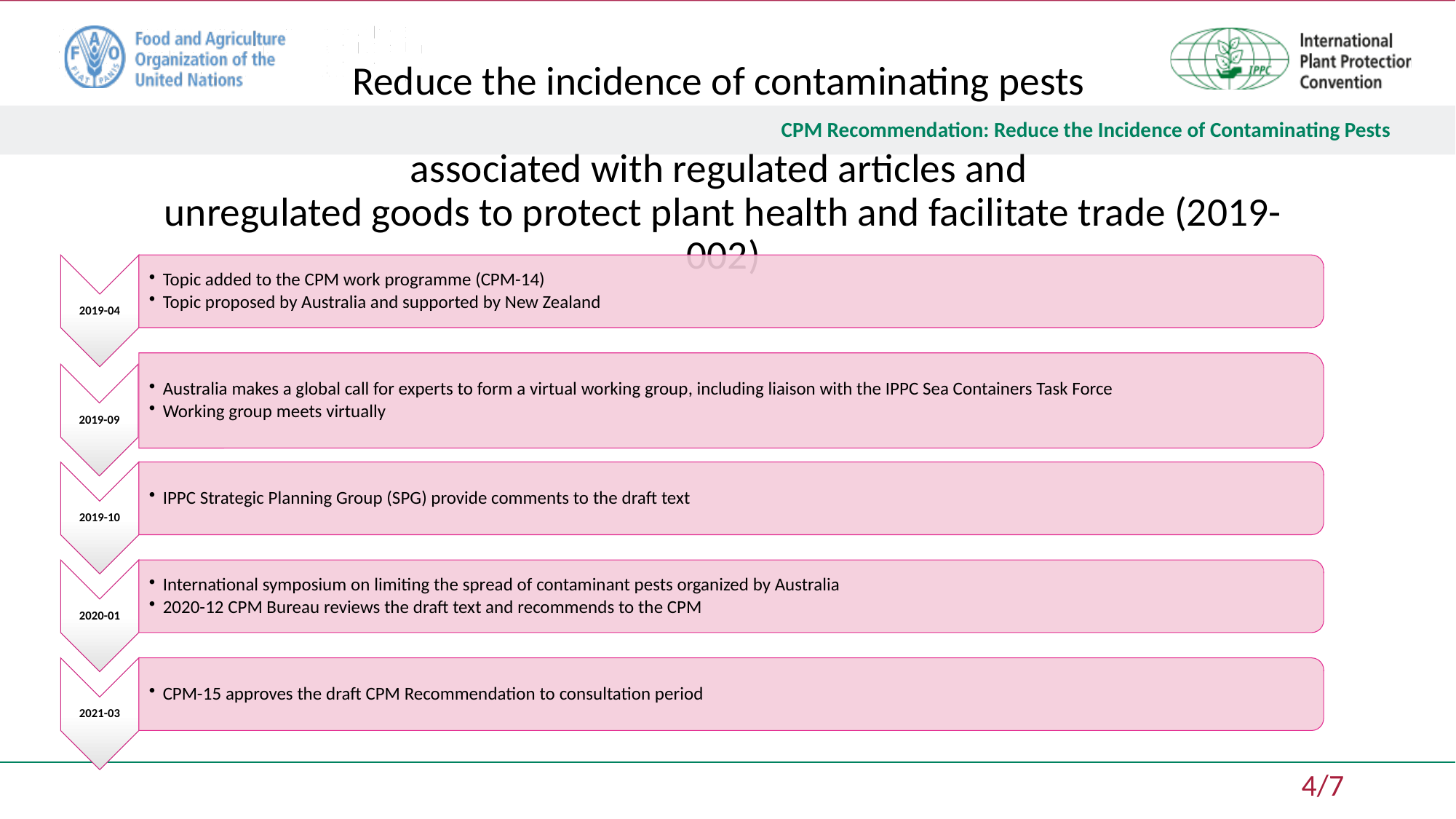

# Reduce the incidence of contaminating pests associated with regulated articles and unregulated goods to protect plant health and facilitate trade (2019-002)
2019-04
Topic added to the CPM work programme (CPM-14)
Topic proposed by Australia and supported by New Zealand
2019-09
Australia makes a global call for experts to form a virtual working group, including liaison with the IPPC Sea Containers Task Force
Working group meets virtually
2019-10
IPPC Strategic Planning Group (SPG) provide comments to the draft text
2020-01
International symposium on limiting the spread of contaminant pests organized by Australia
2020-12 CPM Bureau reviews the draft text and recommends to the CPM
2021-03
CPM-15 approves the draft CPM Recommendation to consultation period